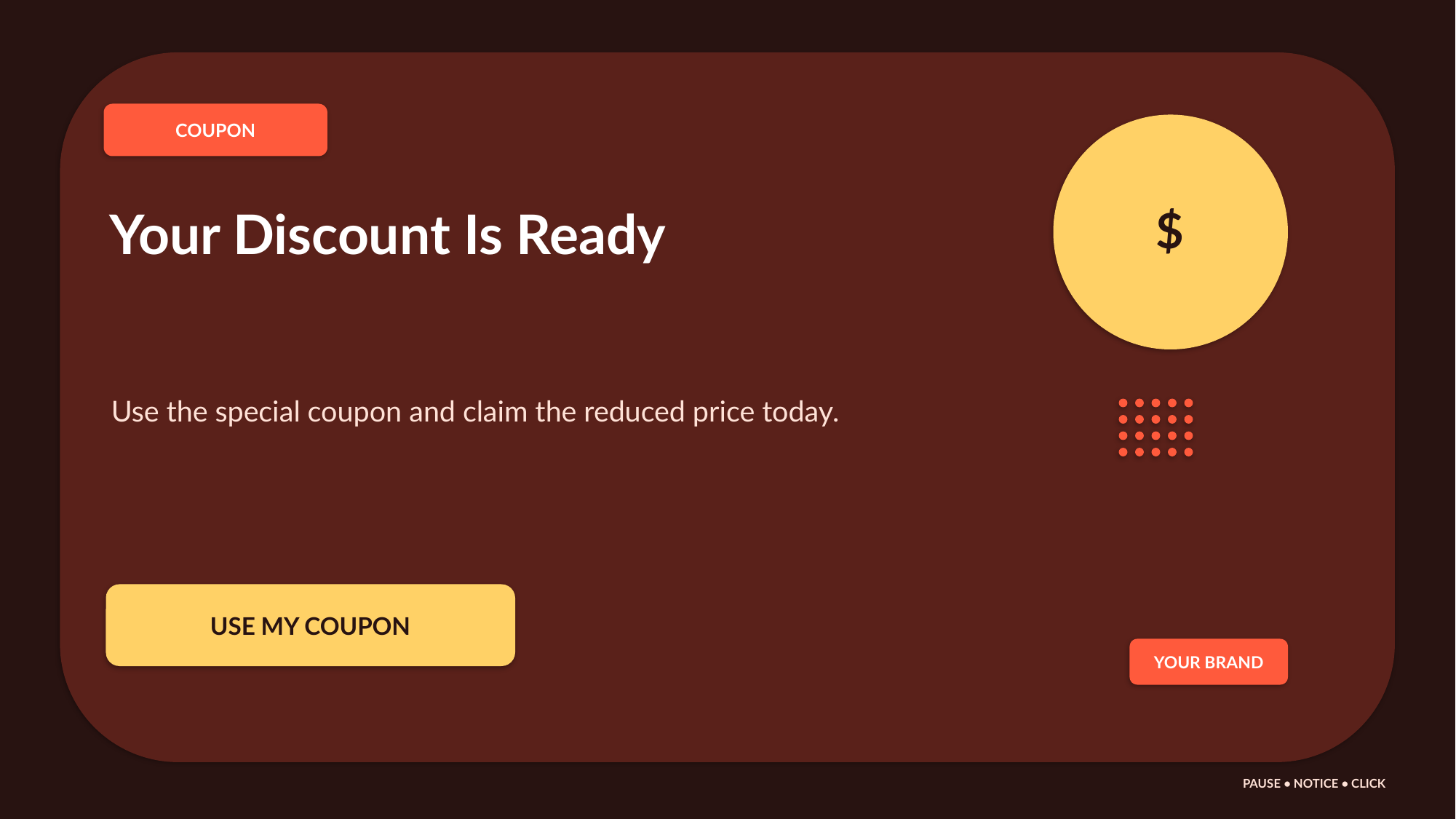

COUPON

$
Your Discount Is Ready
Use the special coupon and claim the reduced price today.

USE MY COUPON

YOUR BRAND
PAUSE • NOTICE • CLICK